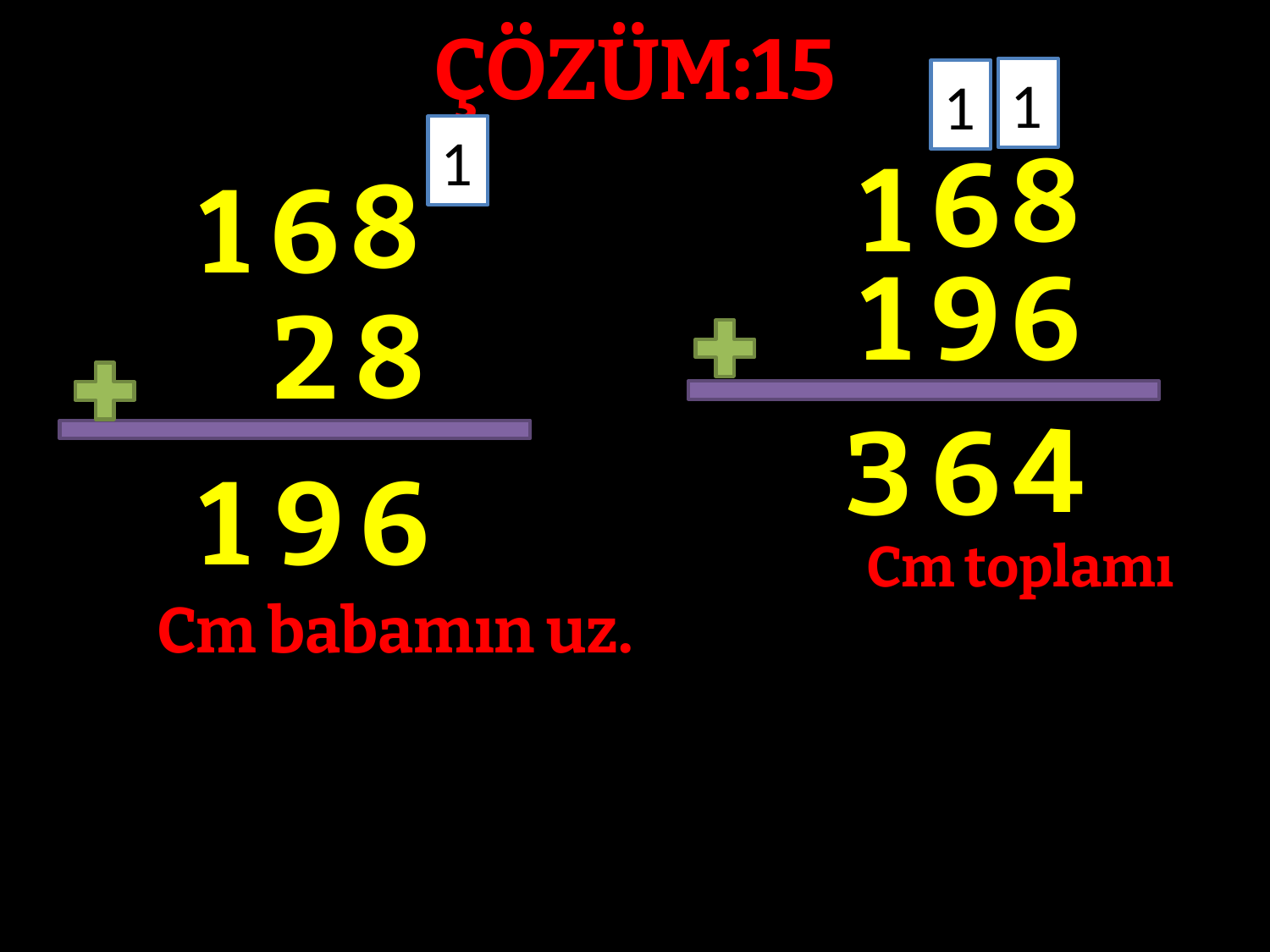

ÇÖZÜM:15
#
1
1
1
8
6
1
8
1
6
1
9
6
8
2

4

6
3
1
9
6
Cm toplamı
Cm babamın uz.